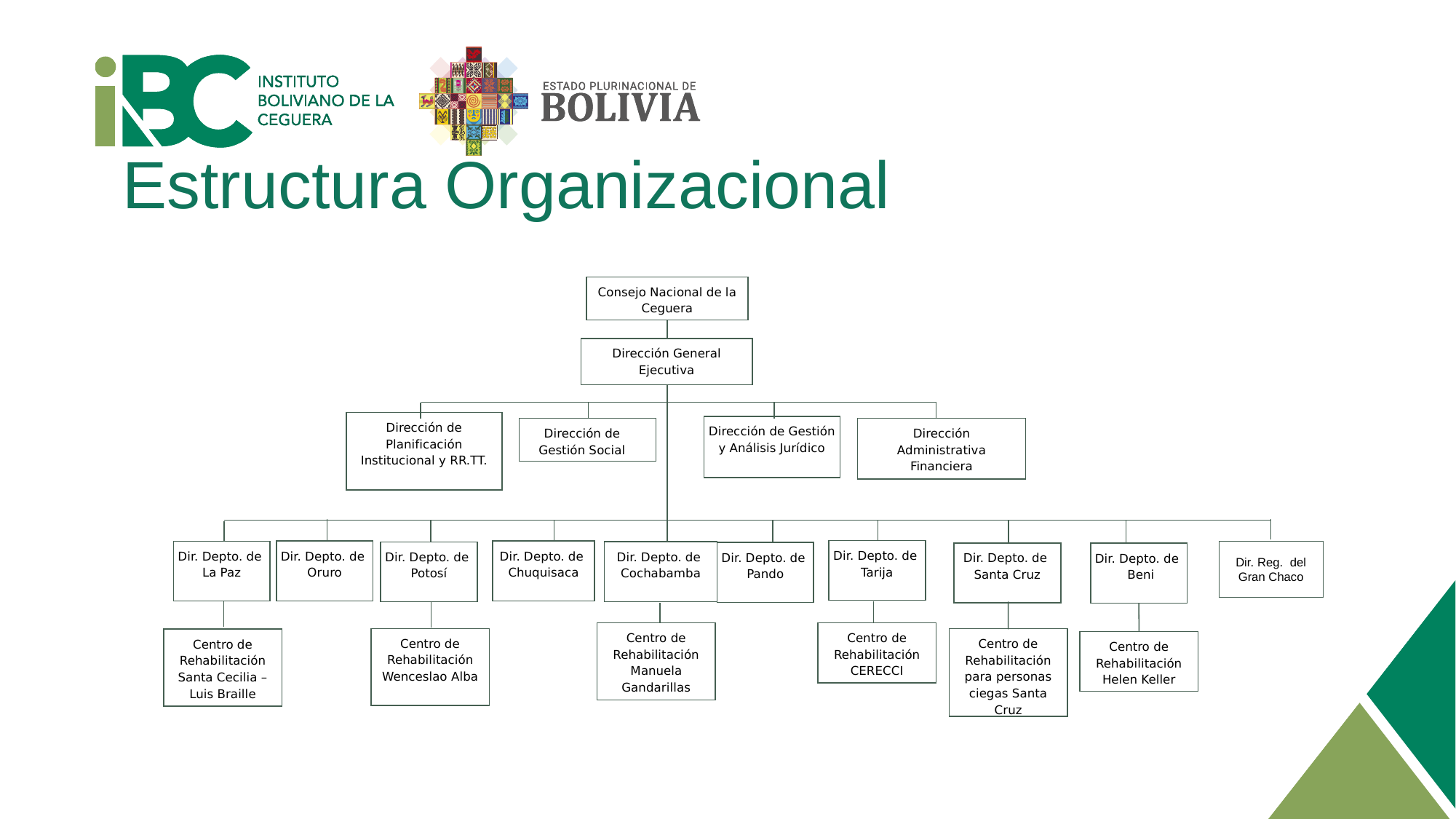

# Estructura Organizacional
Consejo Nacional de la Ceguera
Dirección General Ejecutiva
Dirección de Planificación Institucional y RR.TT.
Dirección de Gestión y Análisis Jurídico
Dirección de Gestión Social
Dirección Administrativa Financiera
Dir. Depto. de
Tarija
Dir. Depto. de
Chuquisaca
Dir. Depto. de
La Paz
Dir. Depto. de
Oruro
Dir. Depto. de
Cochabamba
Dir. Depto. de
Potosí
Dir. Depto. de
Pando
Dir. Depto. de
Santa Cruz
Dir. Depto. de
 Beni
Centro de Rehabilitación Manuela Gandarillas
Centro de Rehabilitación CERECCI
Centro de Rehabilitación Wenceslao Alba
Centro de Rehabilitación Santa Cecilia – Luis Braille
Centro de Rehabilitación Helen Keller
Dir. Reg.  del Gran Chaco
Centro de Rehabilitación para personas ciegas Santa Cruz